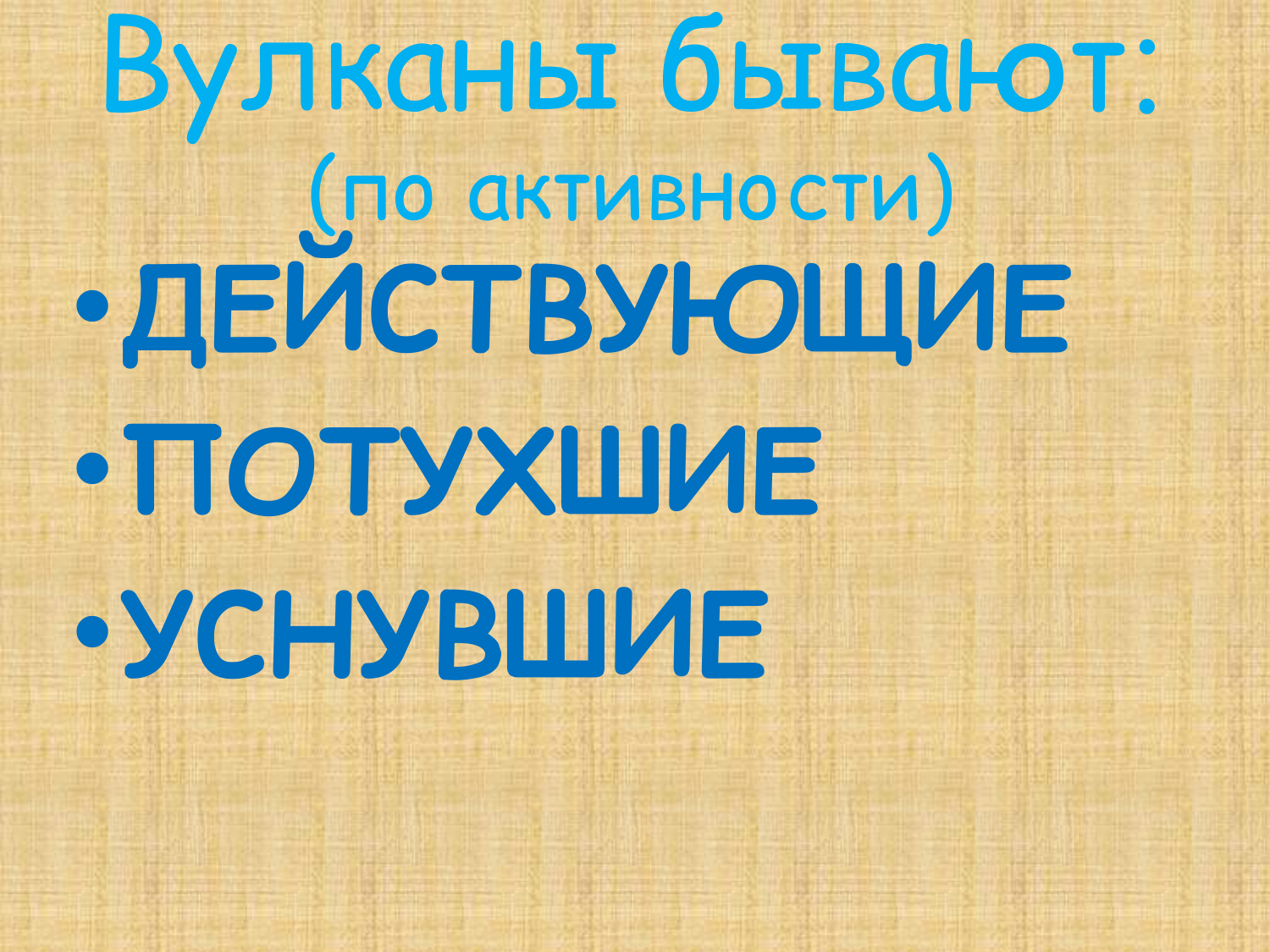

# Вулканы бывают: (по активности)
ДЕЙСТВУЮЩИЕ
ПОТУХШИЕ
УСНУВШИЕ